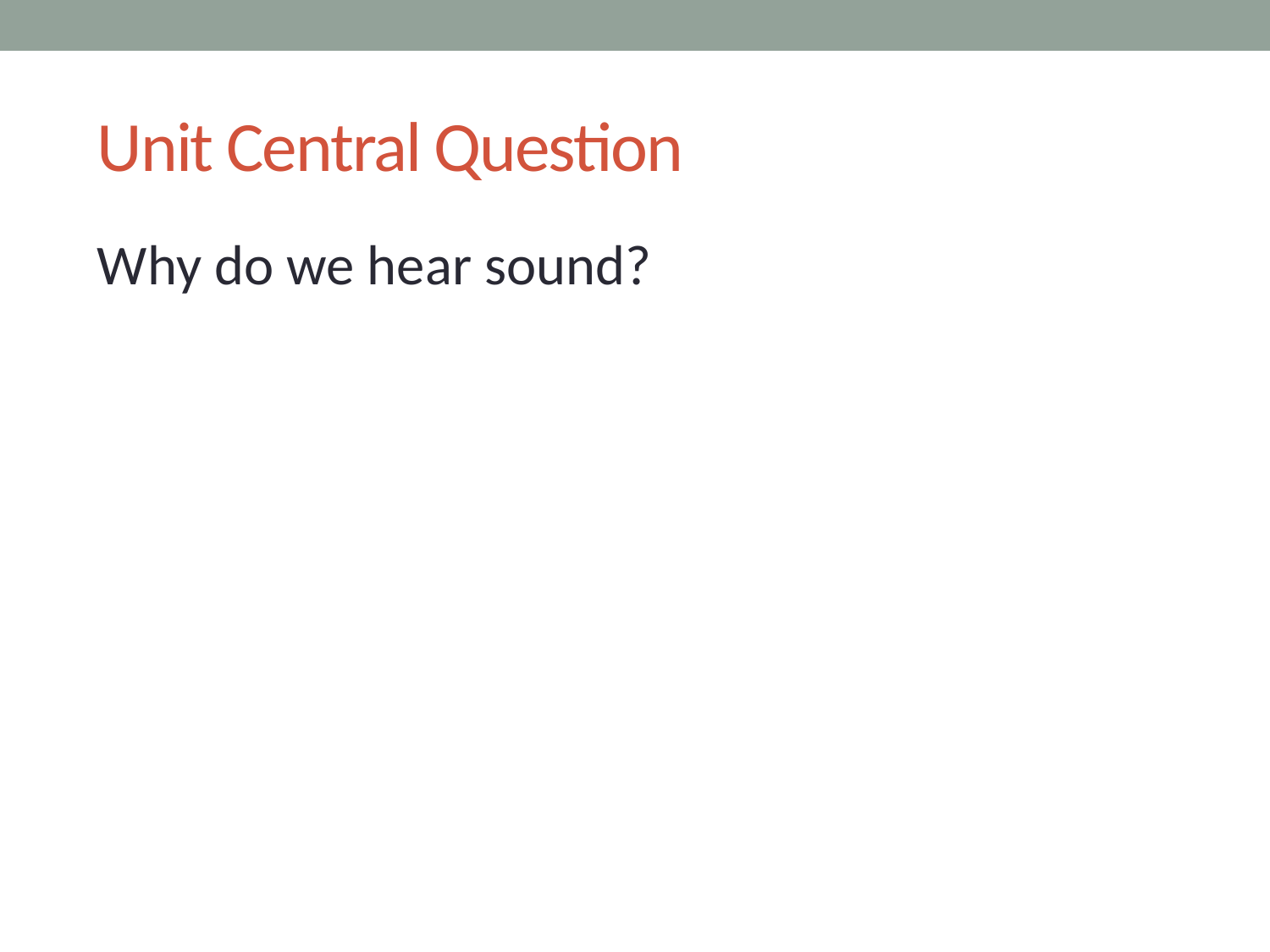

# Unit Central Question
Why do we hear sound?